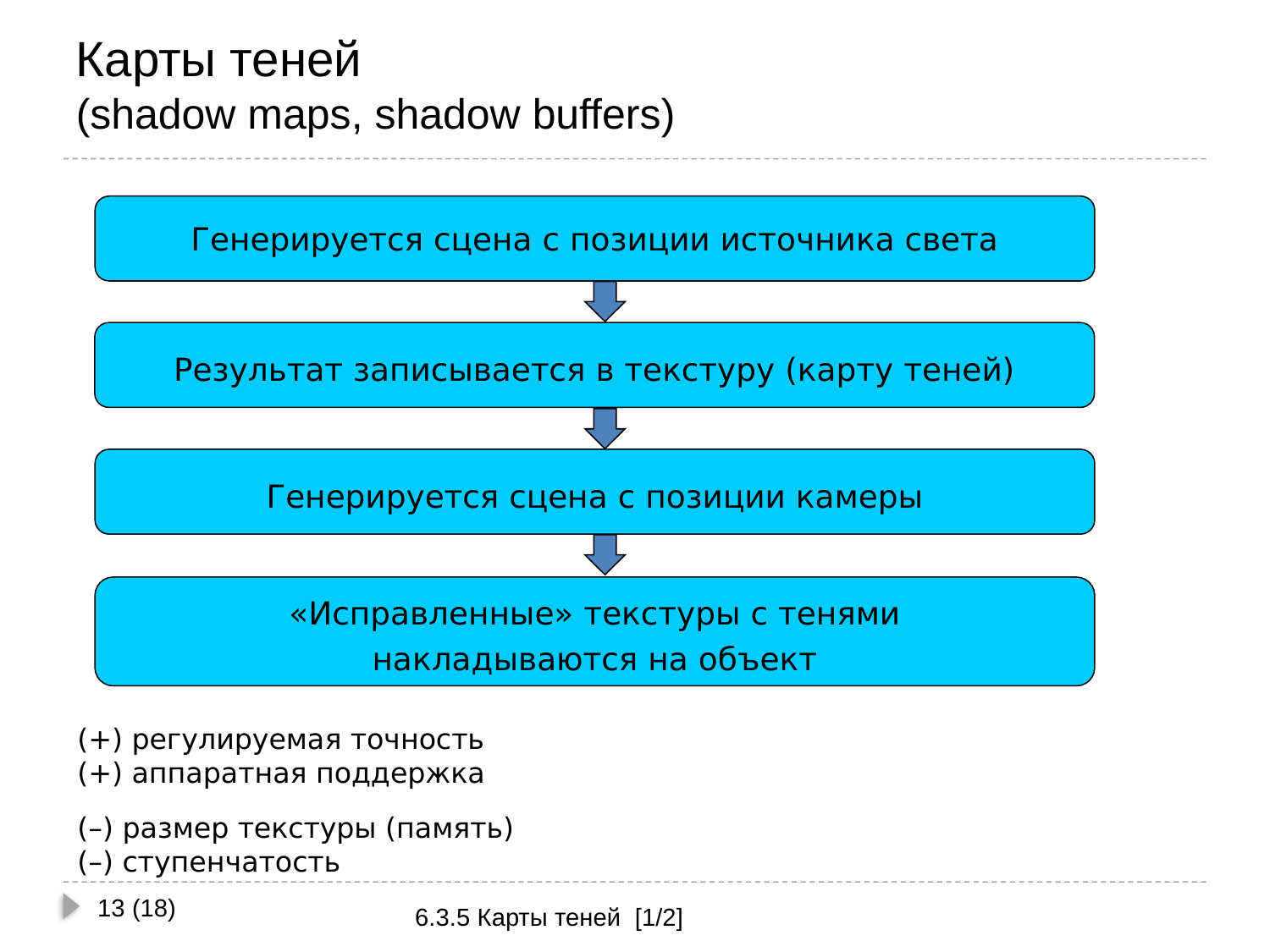

# Карты теней (shadow maps, shadow buffers)
Генерируется сцена с позиции источника света

Результат записывается в текстуру (карту теней)

Генерируется сцена с позиции камеры

«Исправленные» текстуры с тенями
накладываются на объект
(+) регулируемая точность
(+) аппаратная поддержка
(–) размер текстуры (память)
(–) ступенчатость
13 (18)
6.3.5 Карты теней  [1/2]